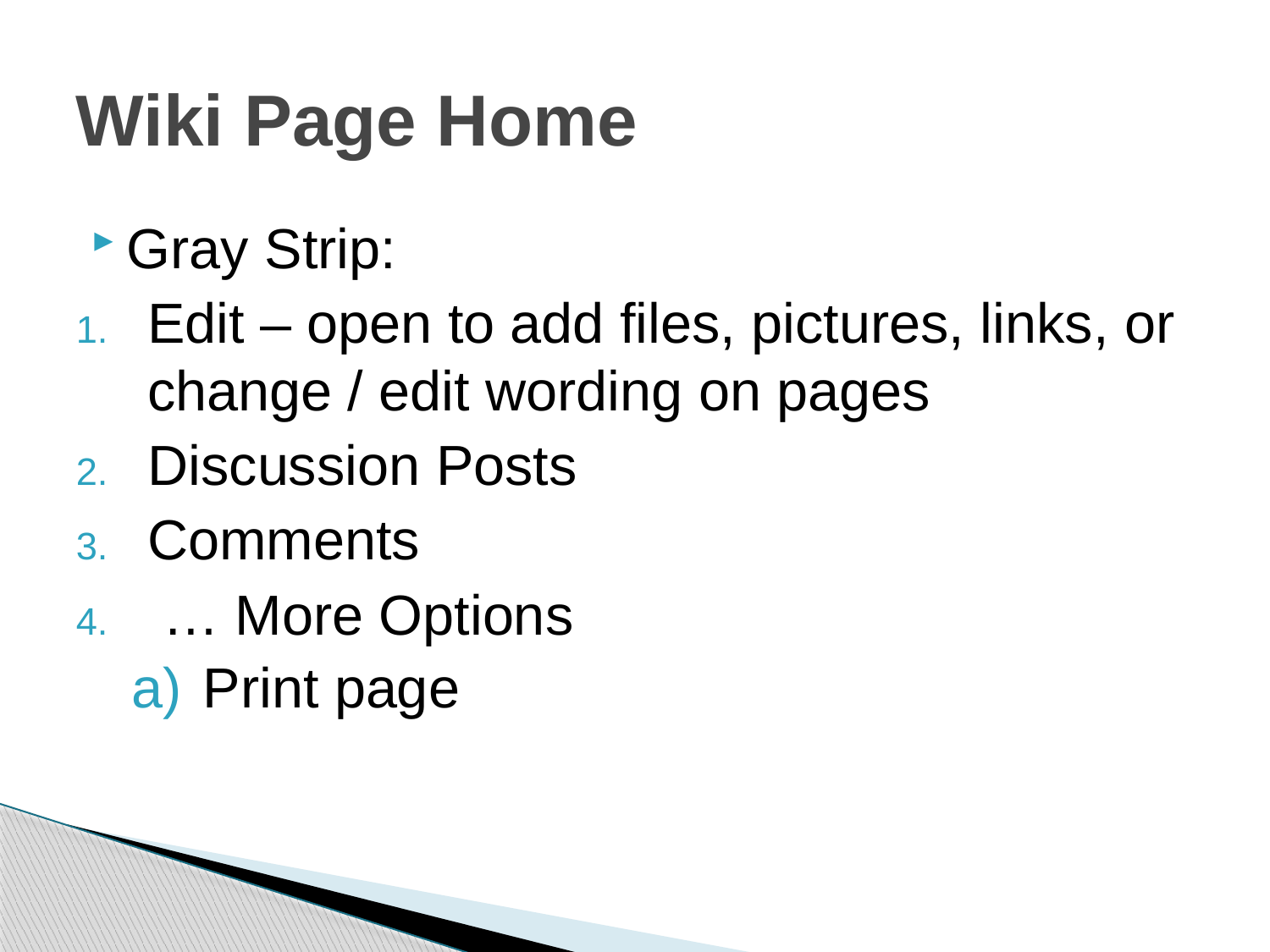

# Wiki Page Home
Gray Strip:
Edit – open to add files, pictures, links, or change / edit wording on pages
Discussion Posts
Comments
 … More Options
Print page